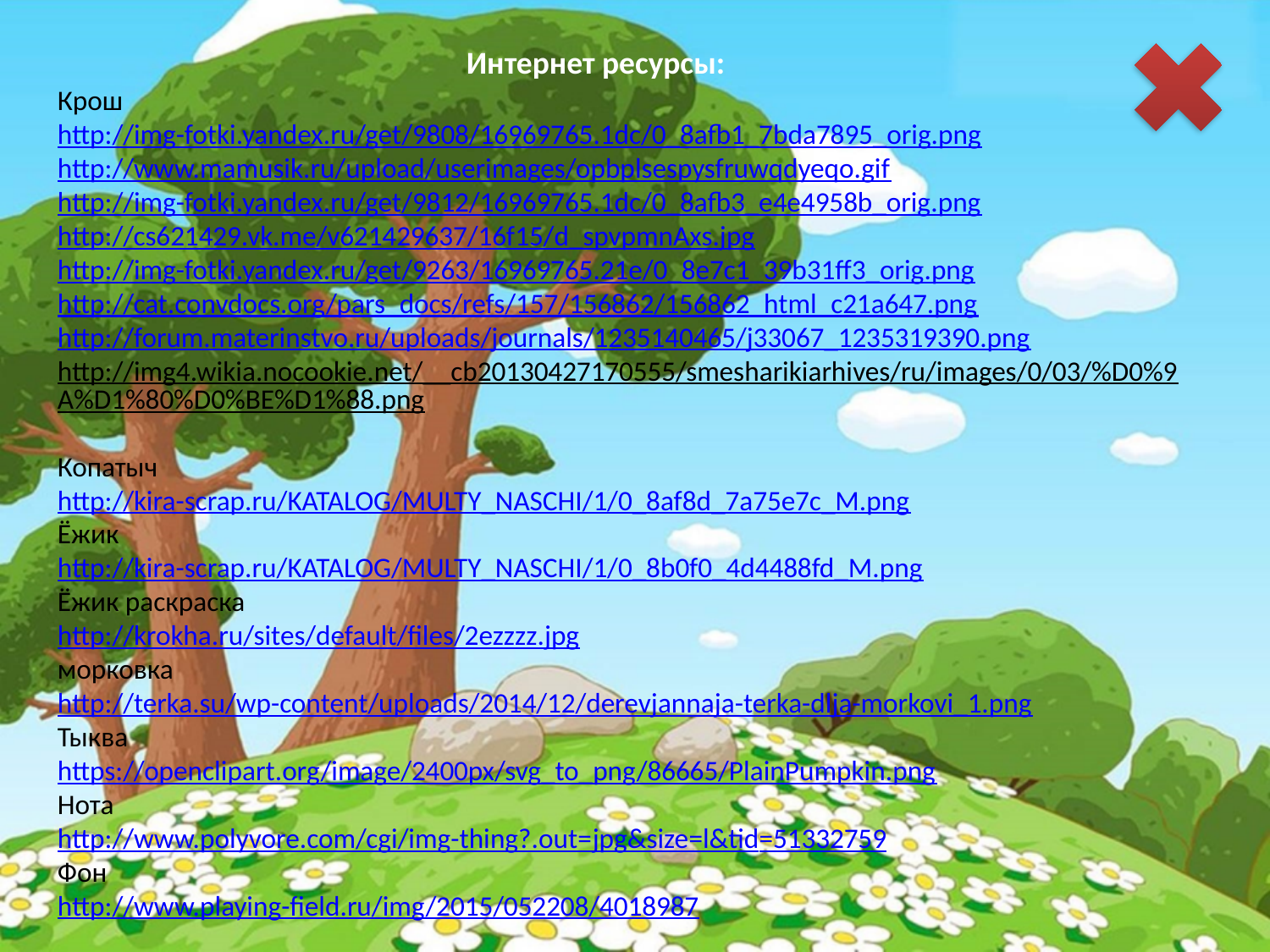

Интернет ресурсы:
Крош
http://img-fotki.yandex.ru/get/9808/16969765.1dc/0_8afb1_7bda7895_orig.png
http://www.mamusik.ru/upload/userimages/opbplsespysfruwqdyeqo.gif
http://img-fotki.yandex.ru/get/9812/16969765.1dc/0_8afb3_e4e4958b_orig.png
http://cs621429.vk.me/v621429637/16f15/d_spvpmnAxs.jpg
http://img-fotki.yandex.ru/get/9263/16969765.21e/0_8e7c1_39b31ff3_orig.png
http://cat.convdocs.org/pars_docs/refs/157/156862/156862_html_c21a647.png
http://forum.materinstvo.ru/uploads/journals/1235140465/j33067_1235319390.png
http://img4.wikia.nocookie.net/__cb20130427170555/smesharikiarhives/ru/images/0/03/%D0%9A%D1%80%D0%BE%D1%88.png
Копатыч
http://kira-scrap.ru/KATALOG/MULTY_NASCHI/1/0_8af8d_7a75e7c_M.png
Ёжик
http://kira-scrap.ru/KATALOG/MULTY_NASCHI/1/0_8b0f0_4d4488fd_M.png
Ёжик раскраска
http://krokha.ru/sites/default/files/2ezzzz.jpg
морковка
http://terka.su/wp-content/uploads/2014/12/derevjannaja-terka-dlja-morkovi_1.png
Тыква
https://openclipart.org/image/2400px/svg_to_png/86665/PlainPumpkin.png
Нота
http://www.polyvore.com/cgi/img-thing?.out=jpg&size=l&tid=51332759
Фон
http://www.playing-field.ru/img/2015/052208/4018987